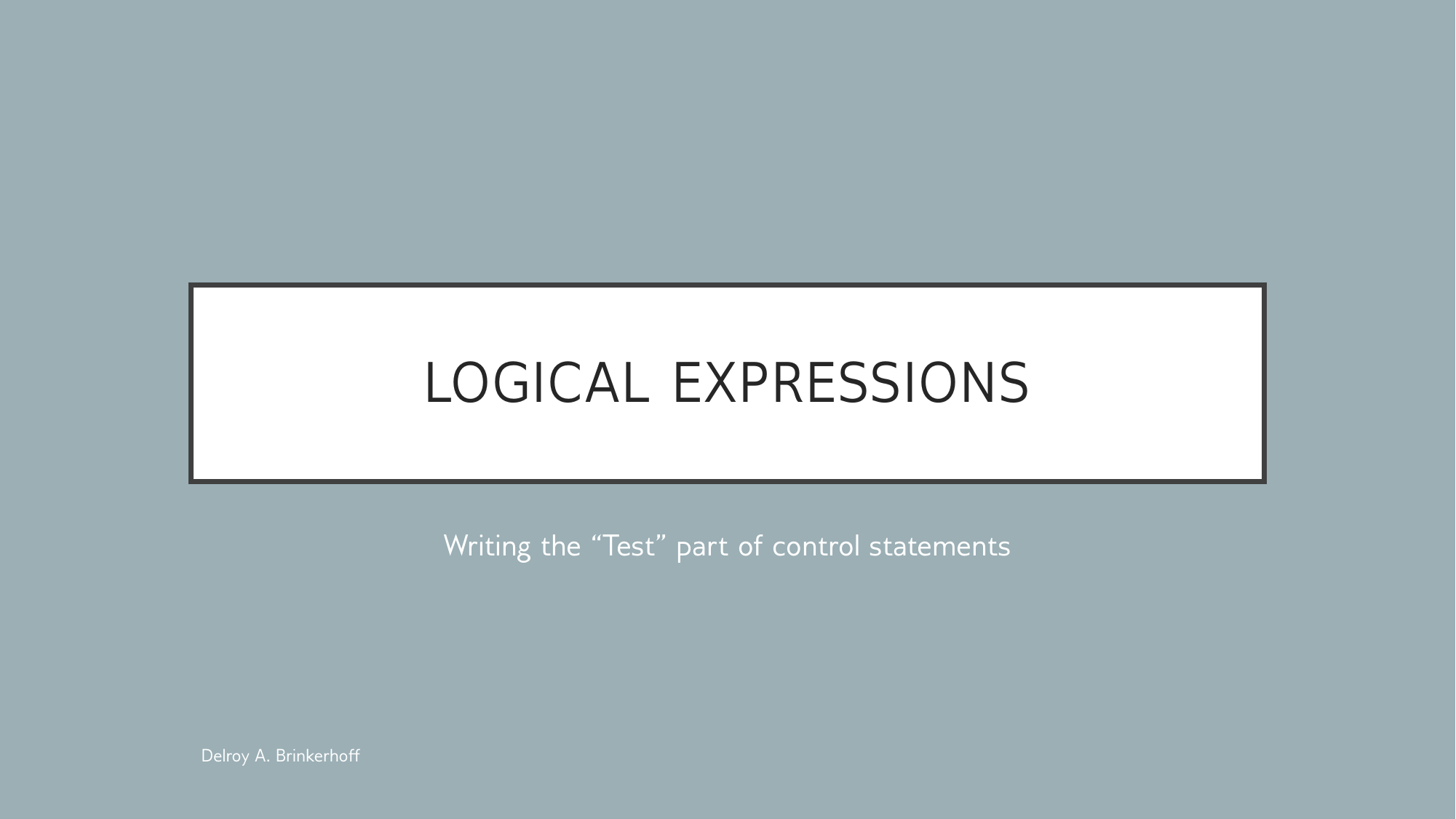

# Logical Expressions
Writing the “Test” part of control statements
Delroy A. Brinkerhoff